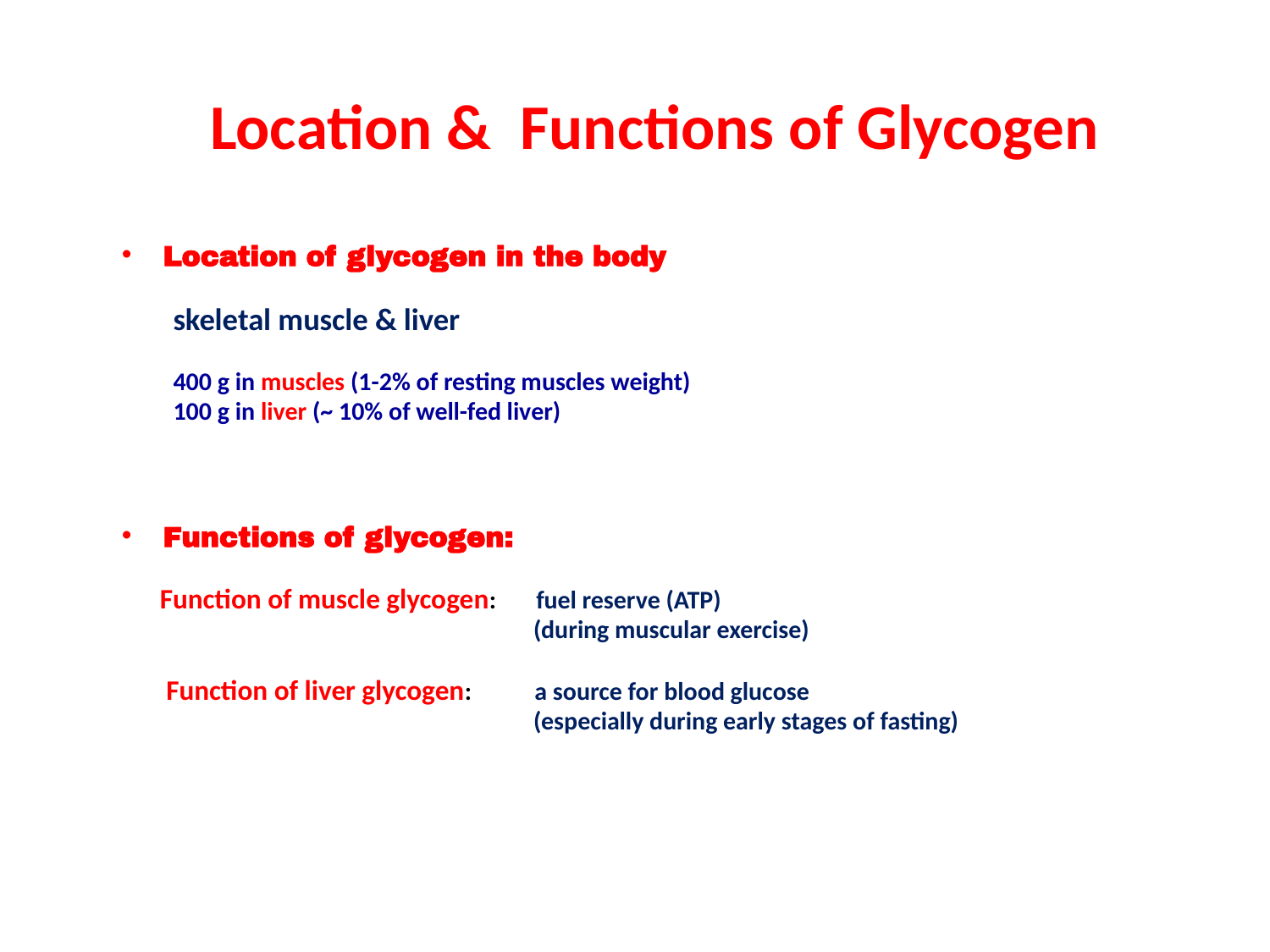

Location &  Functions of Glycogen

Location of glycogen in the body

         skeletal muscle & liver

         400 g in muscles (1-2% of resting muscles weight)
         100 g in liver (~ 10% of well-fed liver)

Functions of glycogen:

      Function of muscle glycogen:       fuel reserve (ATP)
                                                                        (during muscular exercise)

       Function of liver glycogen:           a source for blood glucose
                                                                        (especially during early stages of fasting)